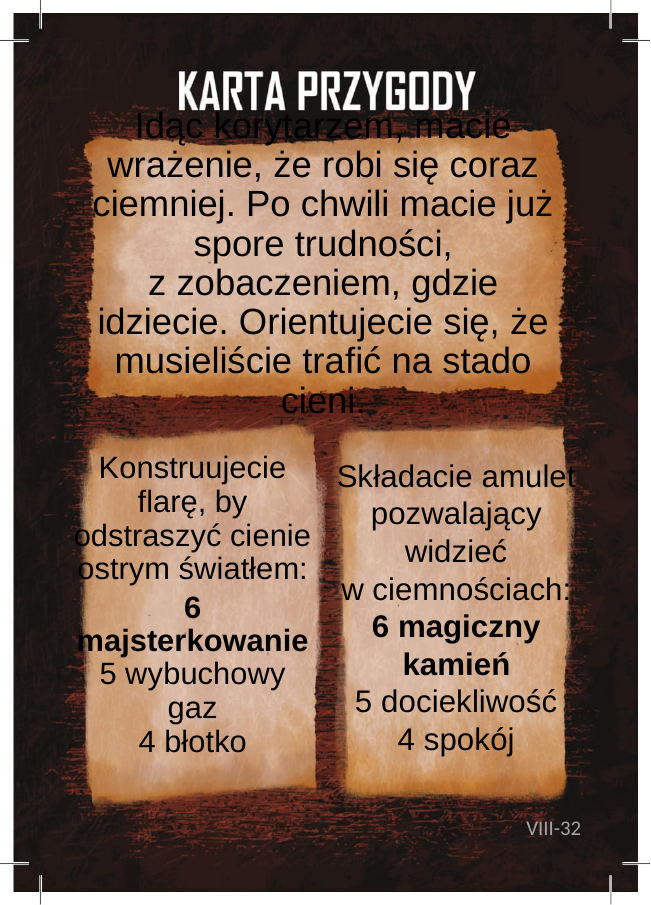

# Idąc korytarzem, macie wrażenie, że robi się coraz ciemniej. Po chwili macie już spore trudności, z zobaczeniem, gdzie idziecie. Orientujecie się, że musieliście trafić na stado cieni.
Konstruujecie flarę, by odstraszyć cienie ostrym światłem:
6 majsterkowanie
5 wybuchowy gaz
4 błotko
Składacie amulet pozwalający widzieć
w ciemnościach:
6 magiczny kamień
5 dociekliwość
4 spokój
VIII-32